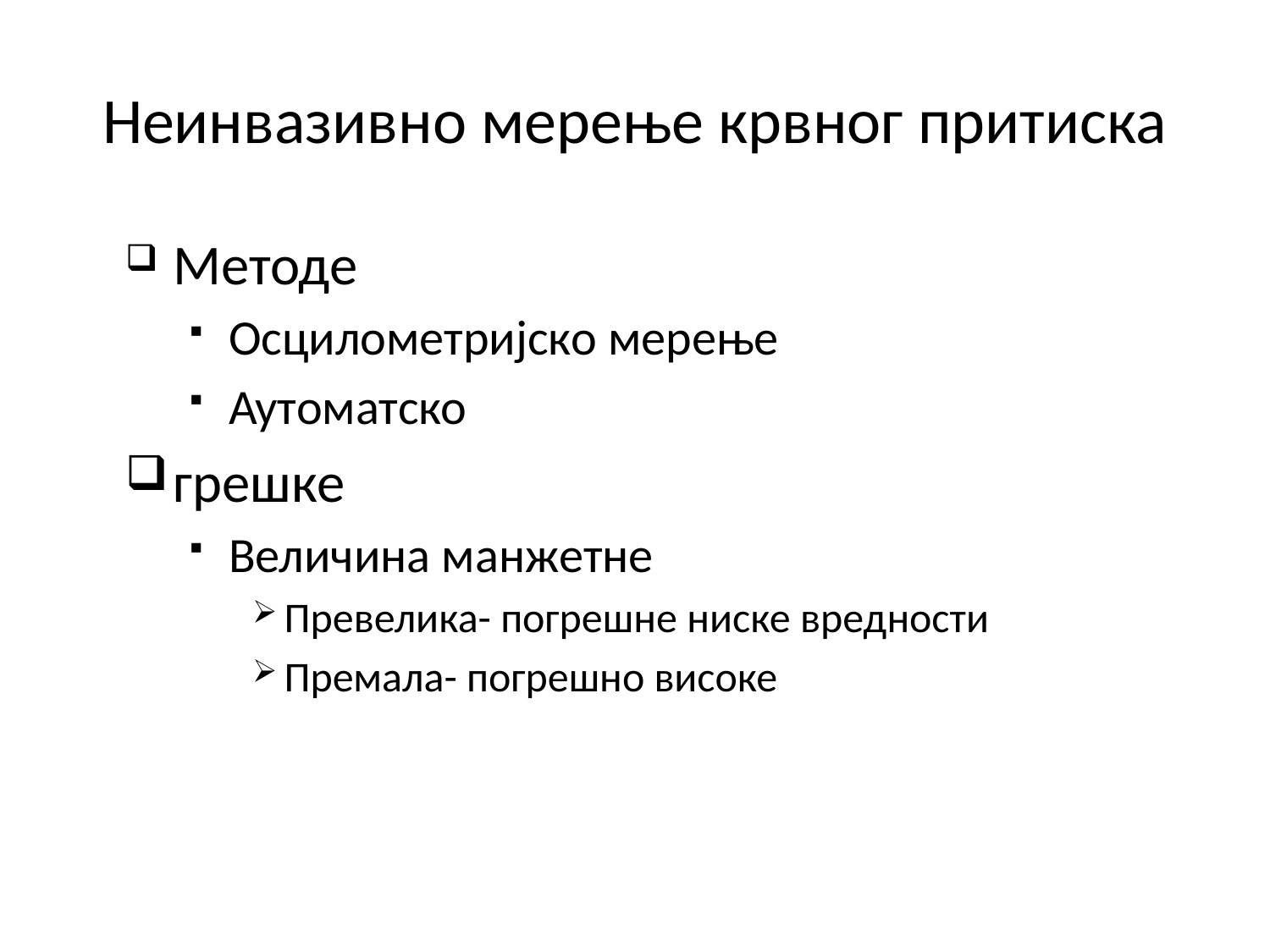

# Неинвазивно мерење крвног притиска
Meтоде
Осцилометријско мерење
Аутоматско
грешке
Величина манжетне
Превелика- погрешне ниске вредности
Премала- погрешно високе